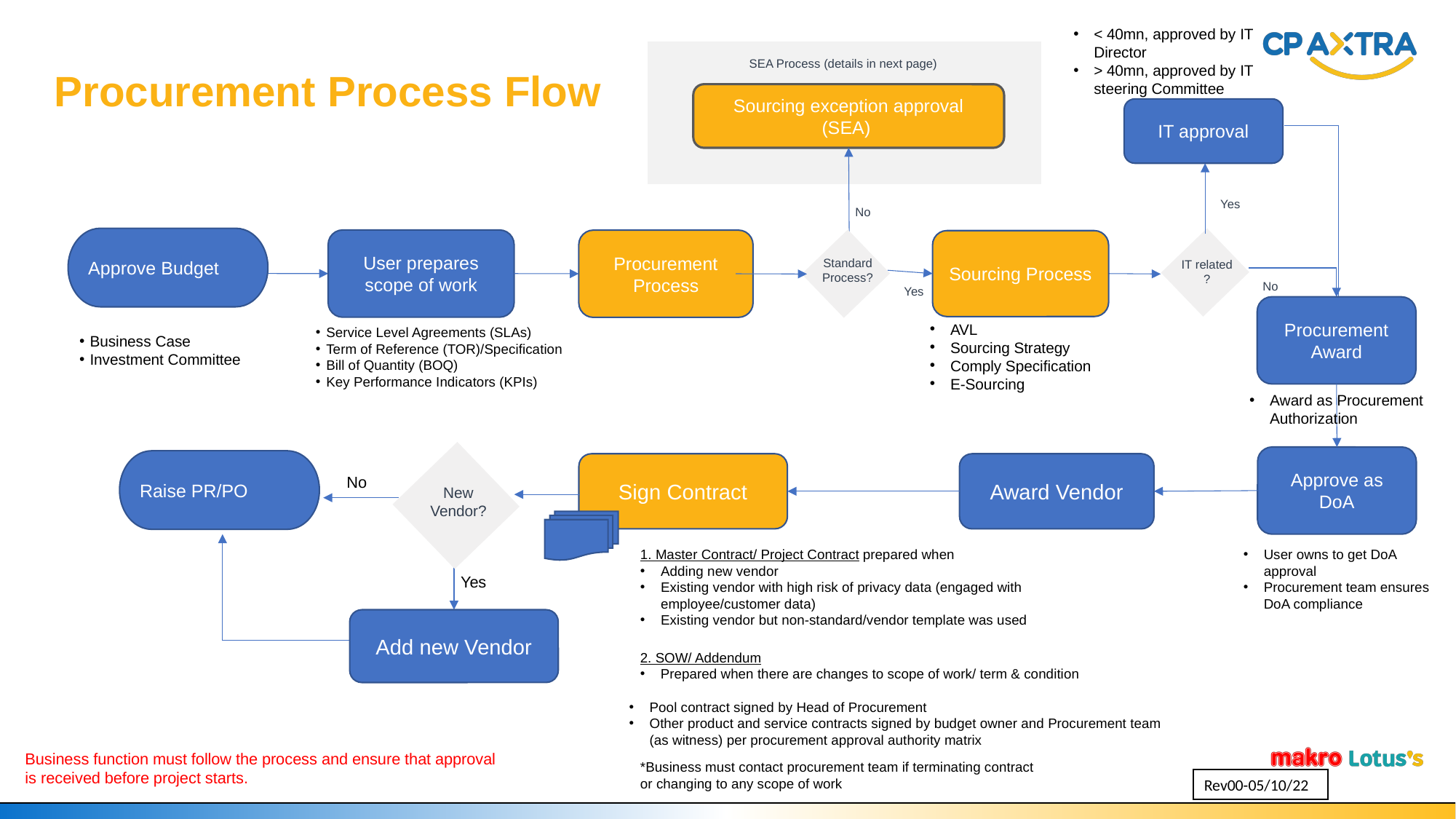

< 40mn, approved by IT Director
> 40mn, approved by IT steering Committee
# Procurement Process Flow

SEA Process (details in next page)
Sourcing exception approval (SEA)
IT approval
Yes
No
Approve Budget
User prepares scope of work
Procurement Process
Sourcing Process

IT related
?

Standard Process?
No
Yes
Procurement Award
AVL
Sourcing Strategy
Comply Specification
E-Sourcing

Service Level Agreements (SLAs)
Term of Reference (TOR)/Specification
Bill of Quantity (BOQ)
Key Performance Indicators (KPIs)
Business Case
Investment Committee
Award as Procurement Authorization

Approve as DoA
Raise PR/PO
Sign Contract
Award Vendor

New Vendor?
No

1. Master Contract/ Project Contract prepared when
Adding new vendor
Existing vendor with high risk of privacy data (engaged with employee/customer data)
Existing vendor but non-standard/vendor template was used
User owns to get DoA approval
Procurement team ensures DoA compliance
Yes
Add new Vendor
2. SOW/ Addendum
Prepared when there are changes to scope of work/ term & condition
Pool contract signed by Head of Procurement
Other product and service contracts signed by budget owner and Procurement team (as witness) per procurement approval authority matrix
Business function must follow the process and ensure that approval is received before project starts.
*Business must contact procurement team if terminating contract or changing to any scope of work
Rev00-05/10/22